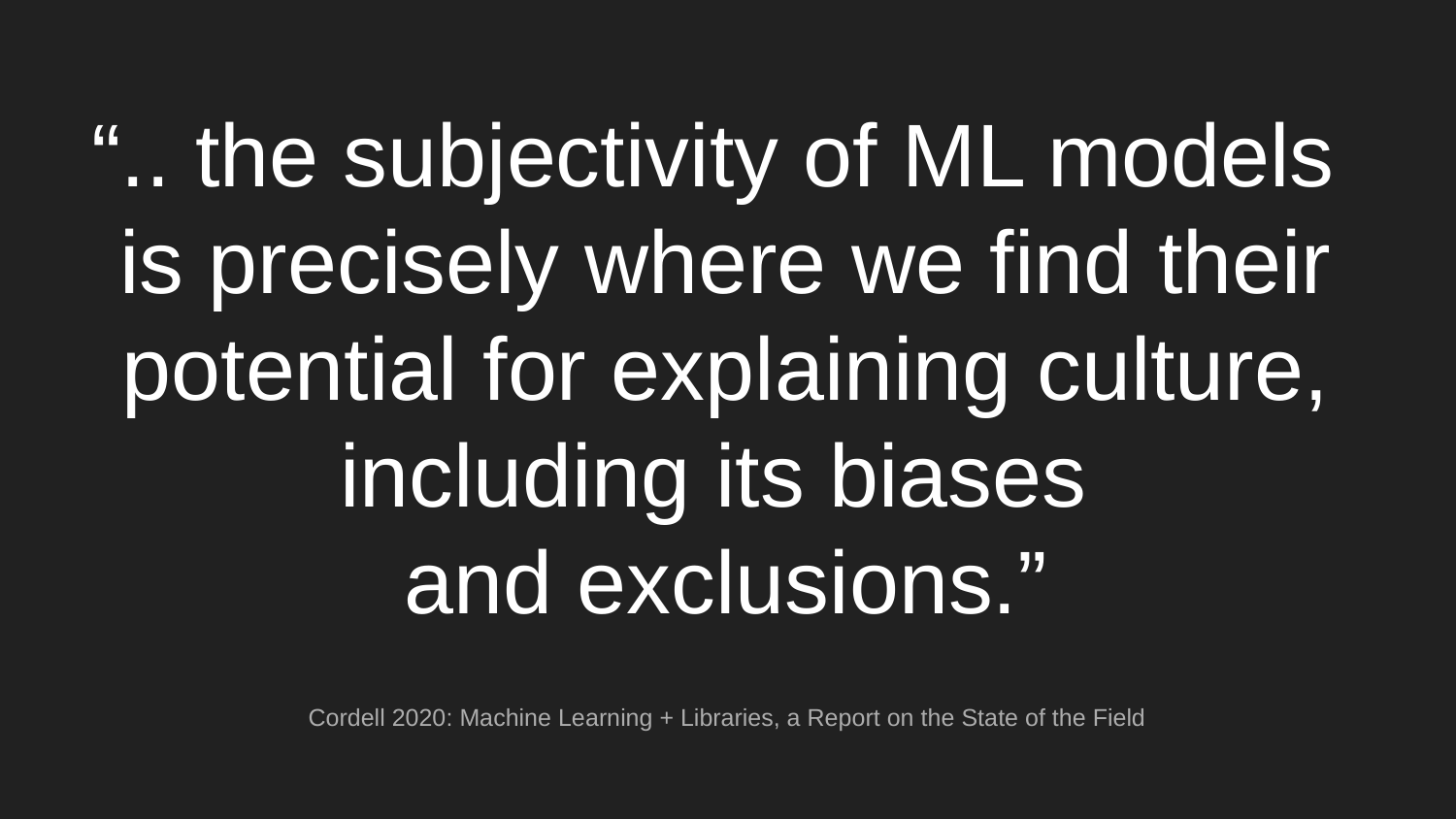

# “.. the subjectivity of ML models is precisely where we find their potential for explaining culture, including its biases and exclusions.”
Cordell 2020: Machine Learning + Libraries, a Report on the State of the Field